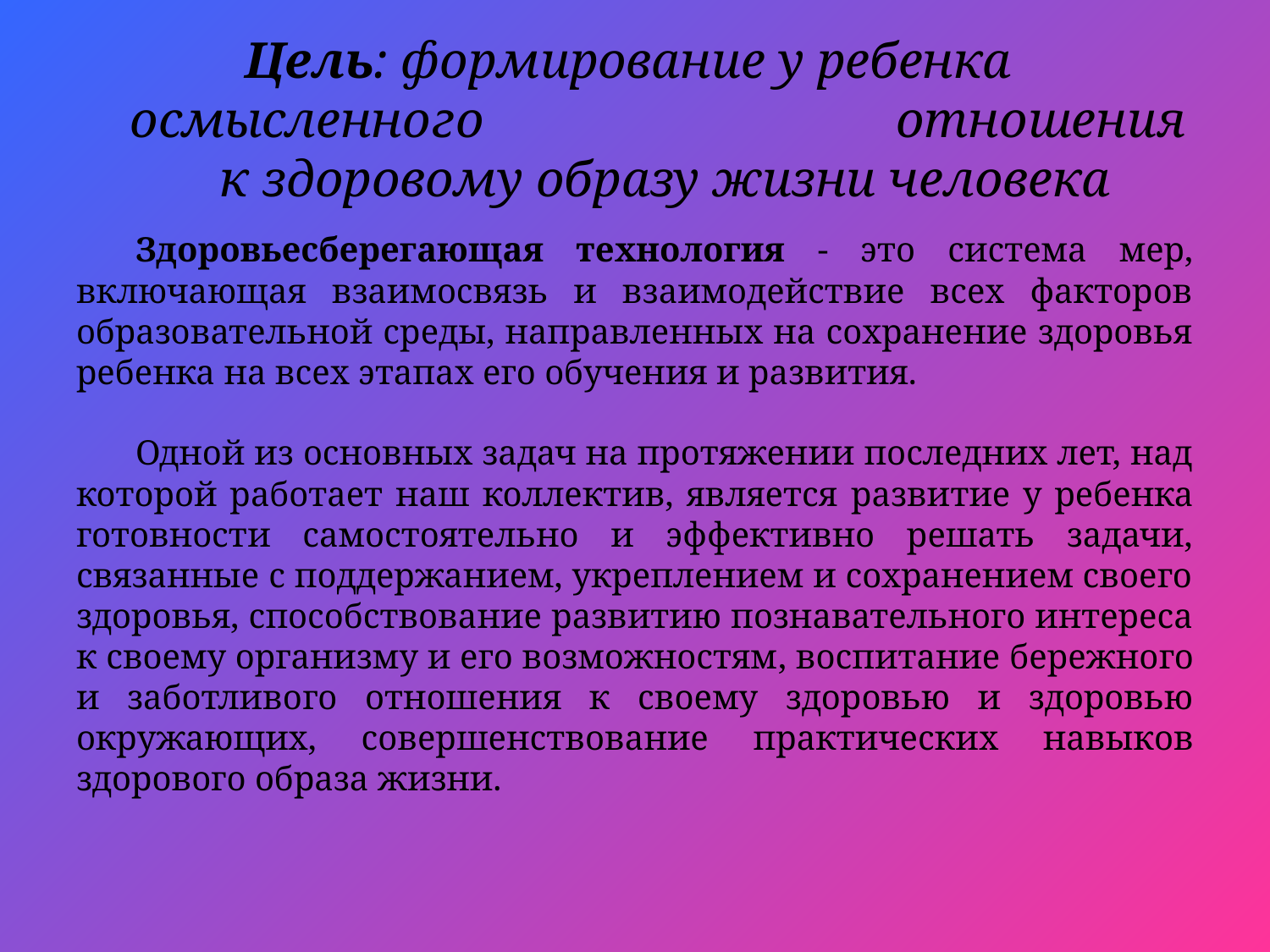

# Цель: формирование у ребенка  осмысленного                                отношения  к здоровому образу жизни человека
Здоровьесберегающая технология - это система мер, включающая взаимосвязь и взаимодействие всех факторов образовательной среды, направленных на сохранение здоровья ребенка на всех этапах его обучения и развития.

Одной из основных задач на протяжении последних лет, над которой работает наш коллектив, является развитие у ребенка готовности самостоятельно и эффективно решать задачи, связанные с поддержанием, укреплением и сохранением своего здоровья, способствование развитию познавательного интереса к своему организму и его возможностям, воспитание бережного и заботливого отношения к своему здоровью и здоровью окружающих, совершенствование практических навыков здорового образа жизни.